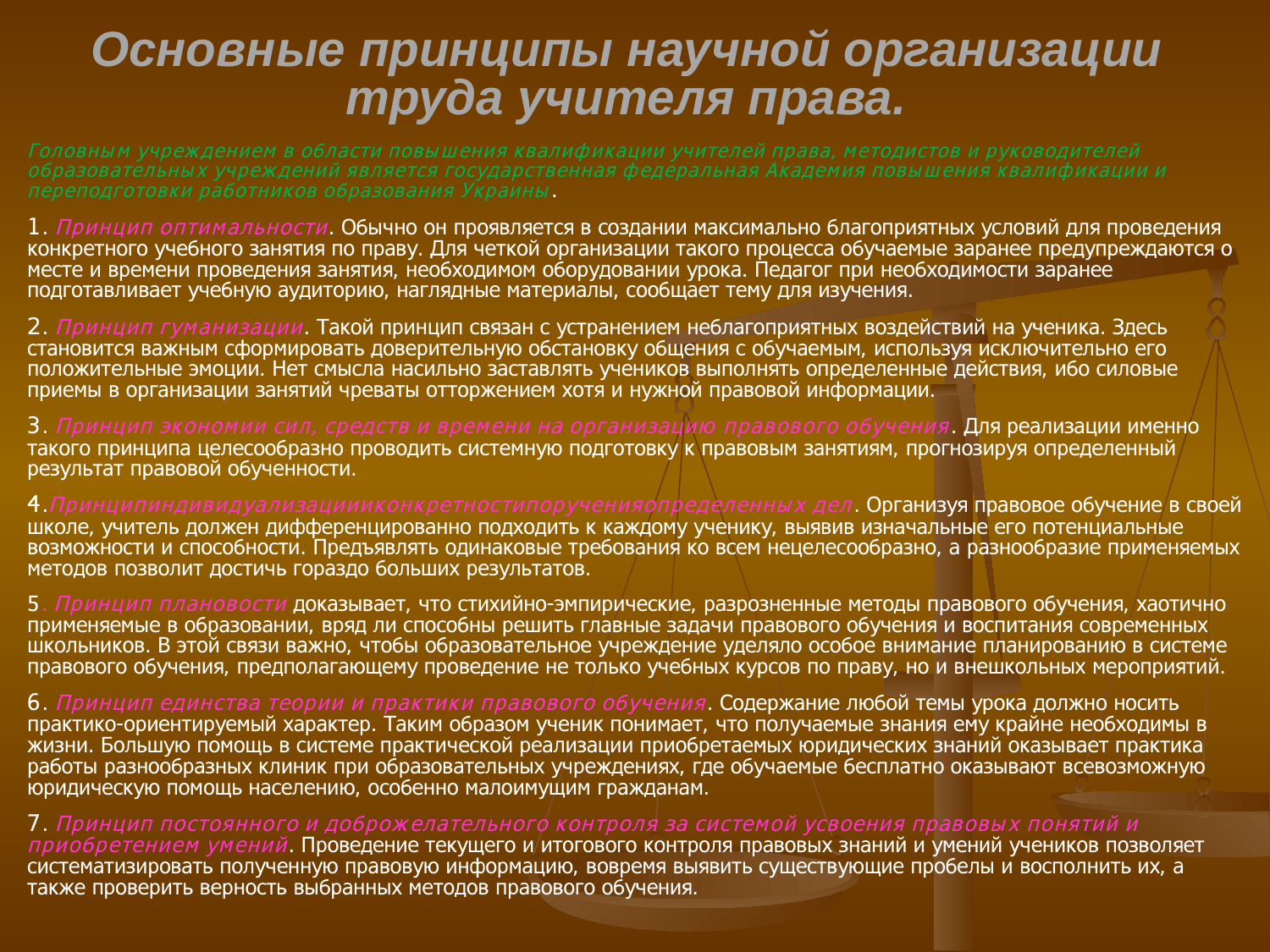

# Основные принципы научной организации труда учителя права.
Головным учреждением в области повышения квалификации учителей права, методистов и руководителей образовательных учреждений является государственная федеральная Академия повышения квалификации и переподготовки работников образования Украины.
1. Принцип оптимальности. Обычно он проявляется в создании максимально благоприятных условий для проведения конкретного учебного занятия по праву. Для четкой организации такого процесса обучаемые заранее предупреждаются о месте и времени проведения занятия, необходимом оборудовании урока. Педагог при необходимости заранее подготавливает учебную аудиторию, наглядные материалы, сообщает тему для изучения.
2. Принцип гуманизации. Такой принцип связан с устранением неблагоприятных воздействий на ученика. Здесь становится важным сформировать доверительную обстановку общения с обучаемым, используя исключительно его положительные эмоции. Нет смысла насильно заставлять учеников выполнять определенные действия, ибо силовые приемы в организации занятий чреваты отторжением хотя и нужной правовой информации.
3. Принцип экономии сил, средств и времени на организацию правового обучения. Для реализации именно такого принципа целесообразно проводить системную подготовку к правовым занятиям, прогнозируя определенный результат правовой обученности.
4.Принципиндивидуализациииконкретностипорученияопределенных дел. Организуя правовое обучение в своей школе, учитель должен дифференцированно подходить к каждому ученику, выявив изначальные его потенциальные возможности и способности. Предъявлять одинаковые требования ко всем нецелесообразно, а разнообразие применяемых методов позволит достичь гораздо больших результатов.
5. Принцип плановости доказывает, что стихийно-эмпирические, разрозненные методы правового обучения, хаотично применяемые в образовании, вряд ли способны решить главные задачи правового обучения и воспитания современных школьников. В этой связи важно, чтобы образовательное учреждение уделяло особое внимание планированию в системе правового обучения, предполагающему проведение не только учебных курсов по праву, но и внешкольных мероприятий.
6. Принцип единства теории и практики правового обучения. Содержание любой темы урока должно носить практико-ориентируемый характер. Таким образом ученик понимает, что получаемые знания ему крайне необходимы в жизни. Большую помощь в системе практической реализации приобретаемых юридических знаний оказывает практика работы разнообразных клиник при образовательных учреждениях, где обучаемые бесплатно оказывают всевозможную юридическую помощь населению, особенно малоимущим гражданам.
7. Принцип постоянного и доброжелательного контроля за системой усвоения правовых понятий и приобретением умений. Проведение текущего и итогового контроля правовых знаний и умений учеников позволяет систематизировать полученную правовую информацию, вовремя выявить существующие пробелы и восполнить их, а также проверить верность выбранных методов правового обучения.